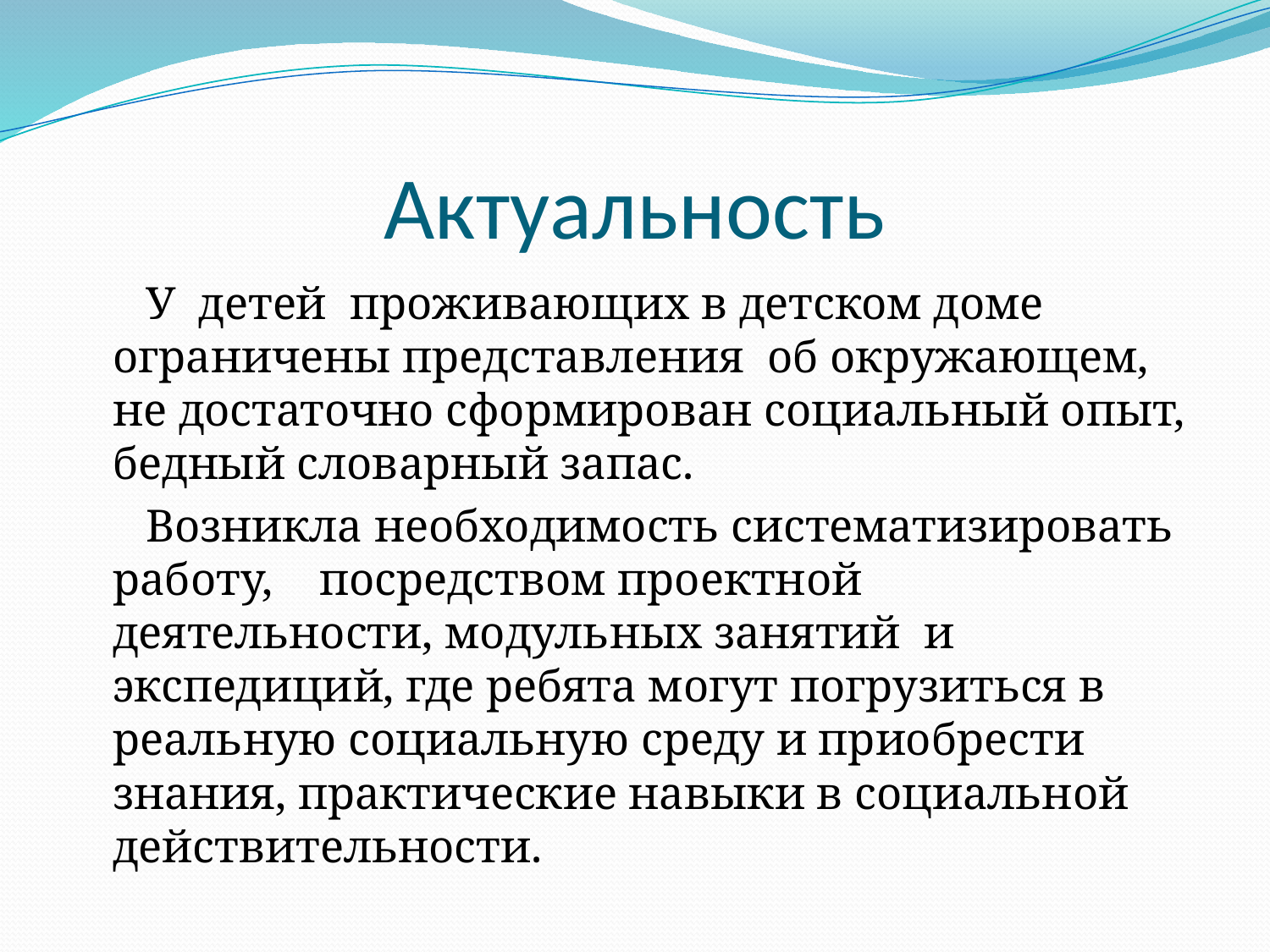

# Актуальность
      У  детей  проживающих в детском доме ограничены представления  об окружающем, не достаточно сформирован социальный опыт, бедный словарный запас.
      Возникла необходимость систематизировать работу,    посредством проектной деятельности, модульных занятий  и  экспедиций, где ребята могут погрузиться в реальную социальную среду и приобрести  знания, практические навыки в социальной действительности.